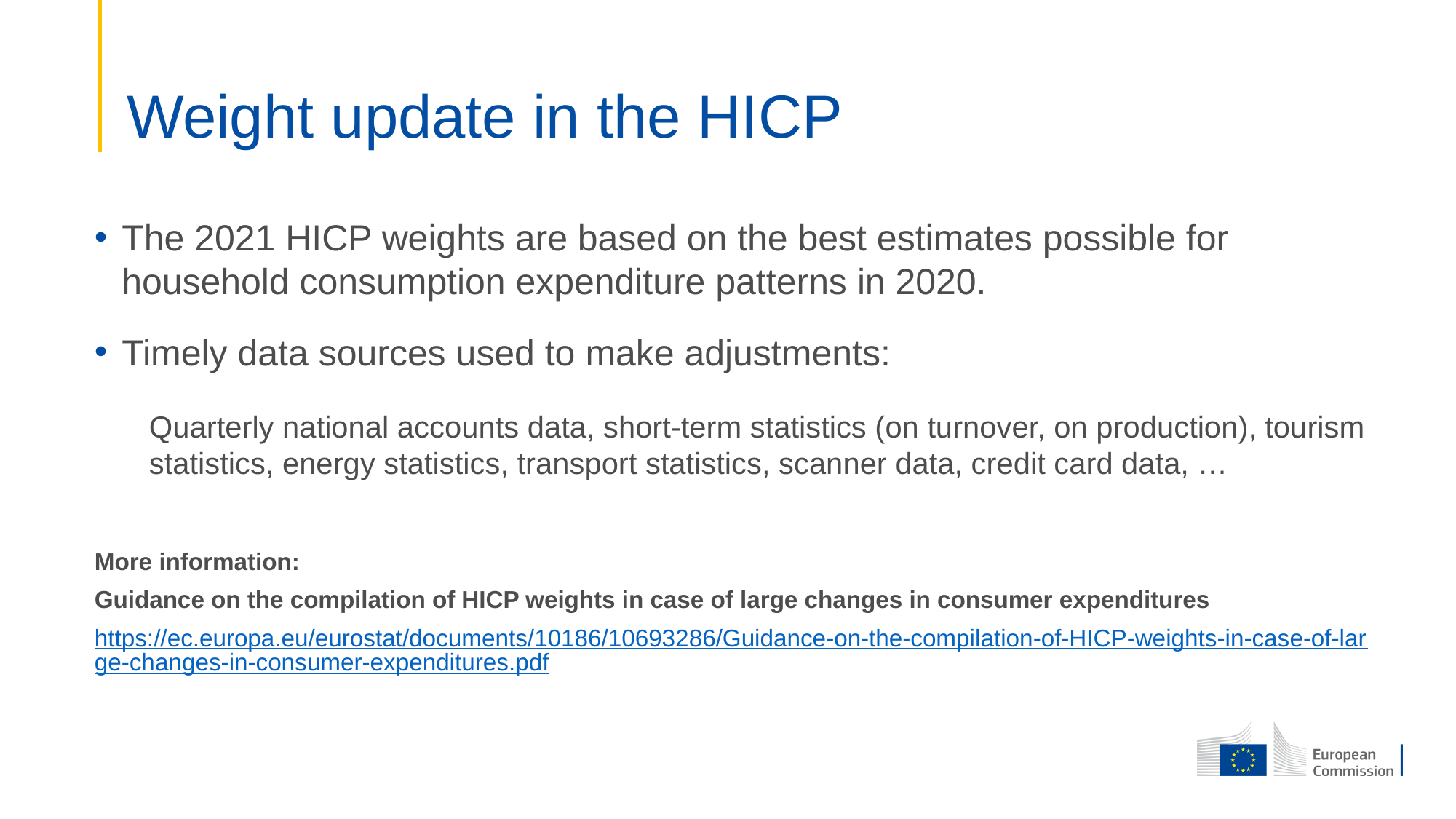

# Weight update in the HICP
The 2021 HICP weights are based on the best estimates possible for household consumption expenditure patterns in 2020.
Timely data sources used to make adjustments:
Quarterly national accounts data, short-term statistics (on turnover, on production), tourism statistics, energy statistics, transport statistics, scanner data, credit card data, …

More information:
Guidance on the compilation of HICP weights in case of large changes in consumer expenditures
https://ec.europa.eu/eurostat/documents/10186/10693286/Guidance-on-the-compilation-of-HICP-weights-in-case-of-large-changes-in-consumer-expenditures.pdf